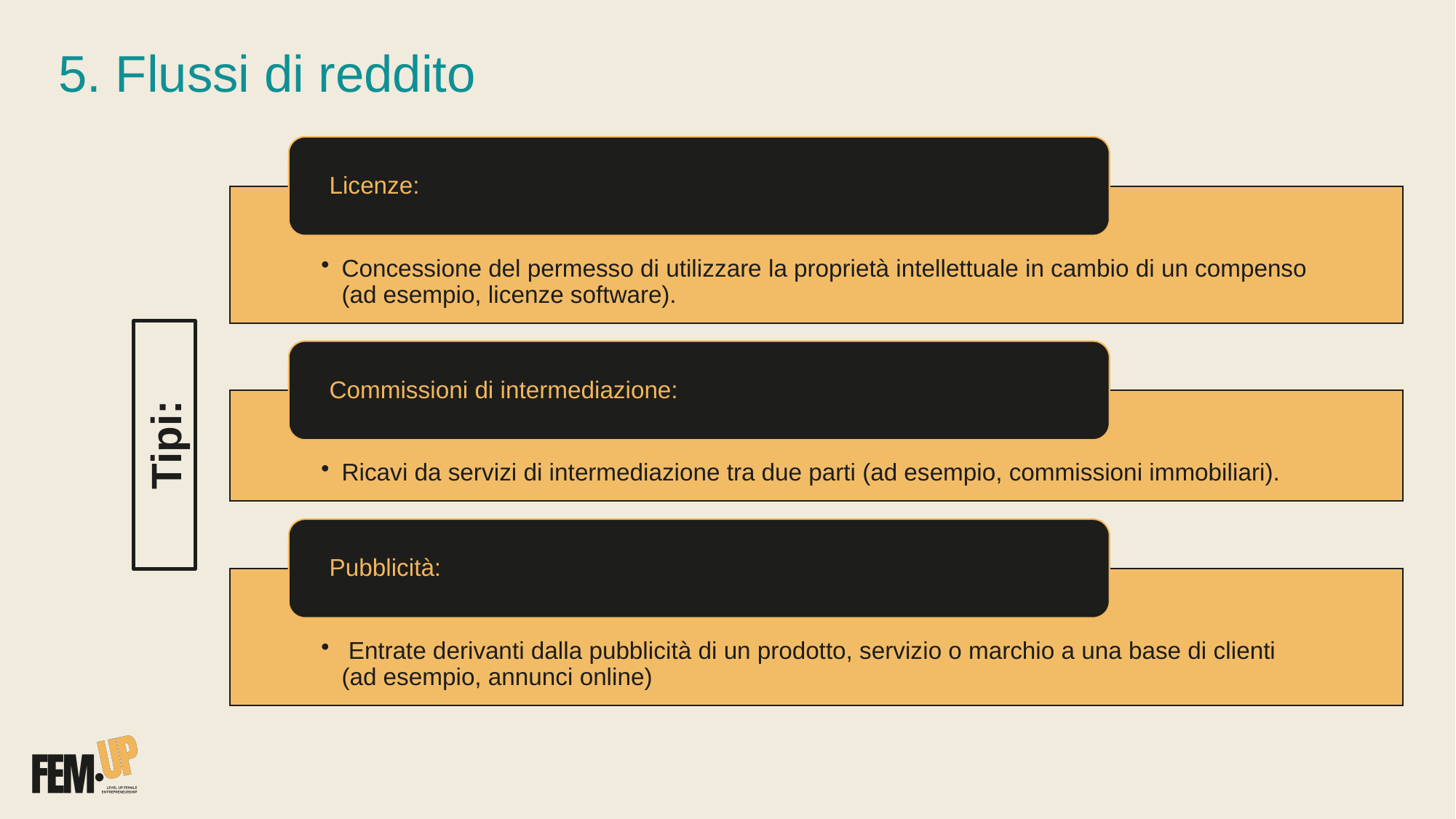

# 5. Flussi di reddito
Concessione del permesso di utilizzare la proprietà intellettuale in cambio di un compenso (ad esempio, licenze software).
Licenze:
Ricavi da servizi di intermediazione tra due parti (ad esempio, commissioni immobiliari).
Commissioni di intermediazione:
 Entrate derivanti dalla pubblicità di un prodotto, servizio o marchio a una base di clienti (ad esempio, annunci online)
Pubblicità:
Tipi: